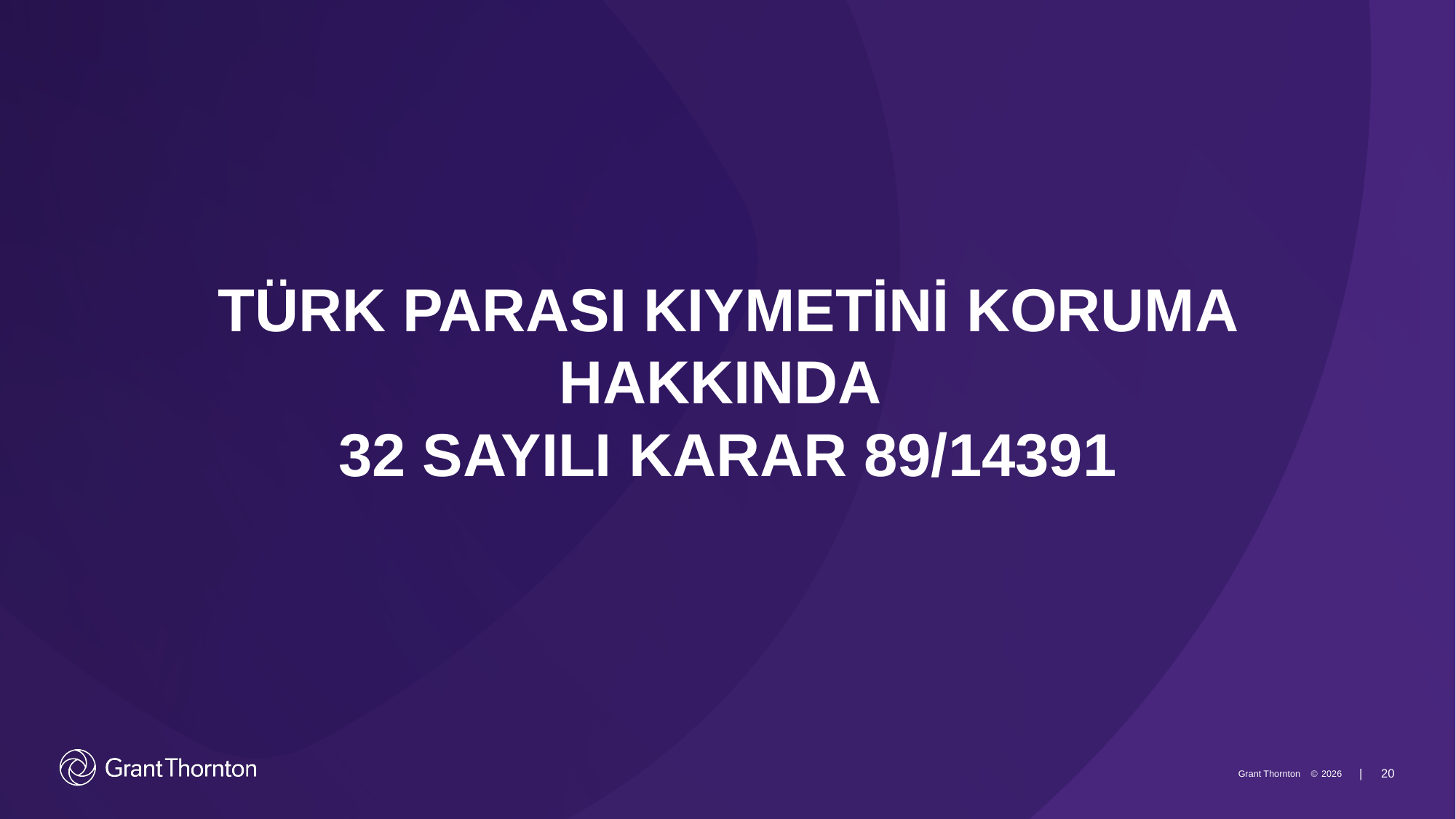

TÜRK PARASI KIYMETİNİ KORUMA HAKKINDA
32 SAYILI KARAR 89/14391
20